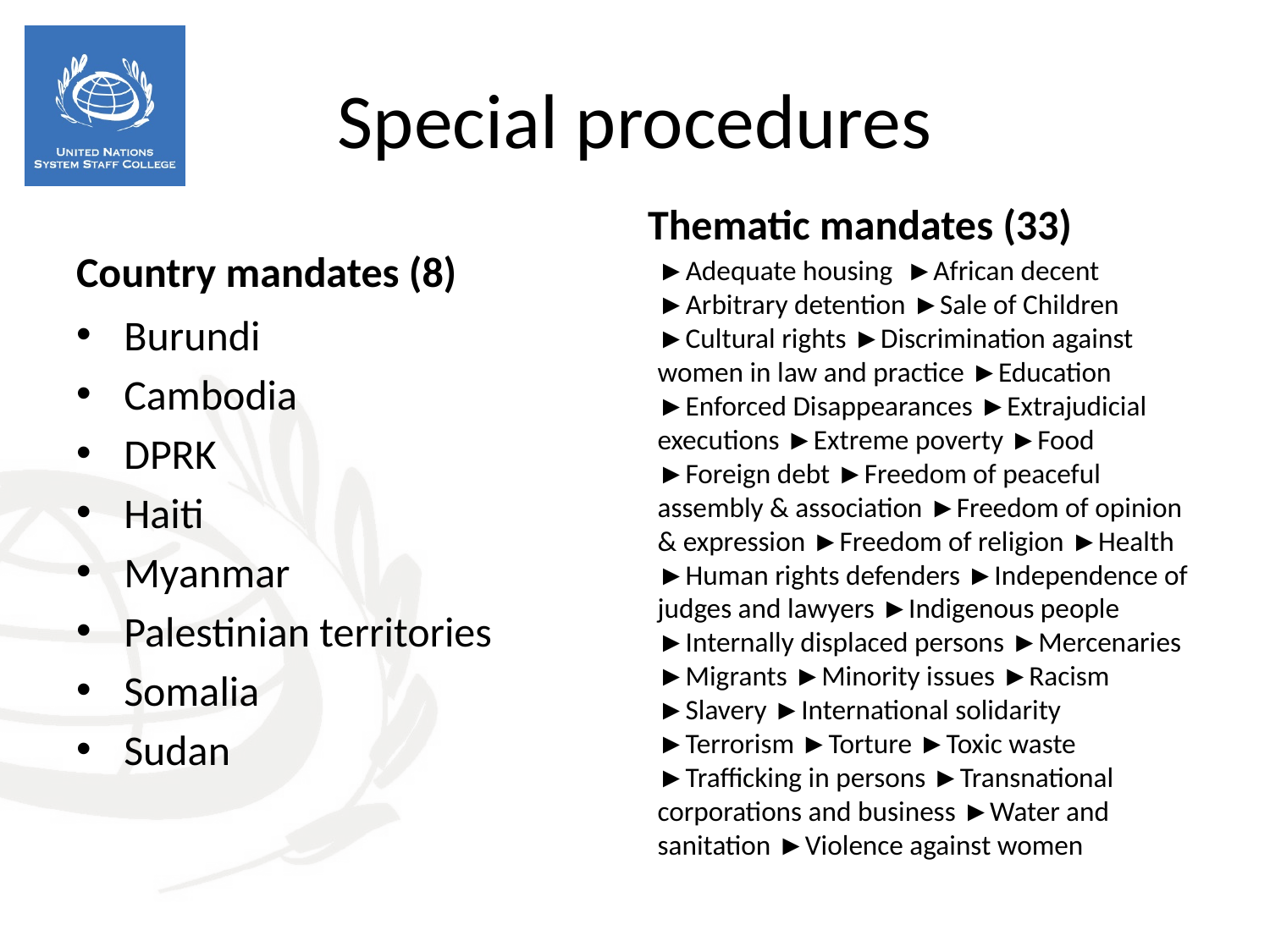

Special procedures
Thematic mandates (33)
Country mandates (8)
►Adequate housing  ►African decent ►Arbitrary detention ►Sale of Children ►Cultural rights ►Discrimination against women in law and practice ►Education ►Enforced Disappearances ►Extrajudicial executions ►Extreme poverty ►Food ►Foreign debt ►Freedom of peaceful assembly & association ►Freedom of opinion & expression ►Freedom of religion ►Health ►Human rights defenders ►Independence of judges and lawyers ►Indigenous people ►Internally displaced persons ►Mercenaries ►Migrants ►Minority issues ►Racism ►Slavery ►International solidarity ►Terrorism ►Torture ►Toxic waste ►Trafficking in persons ►Transnational corporations and business ►Water and sanitation ►Violence against women
Burundi
Cambodia
DPRK
Haiti
Myanmar
Palestinian territories
Somalia
Sudan